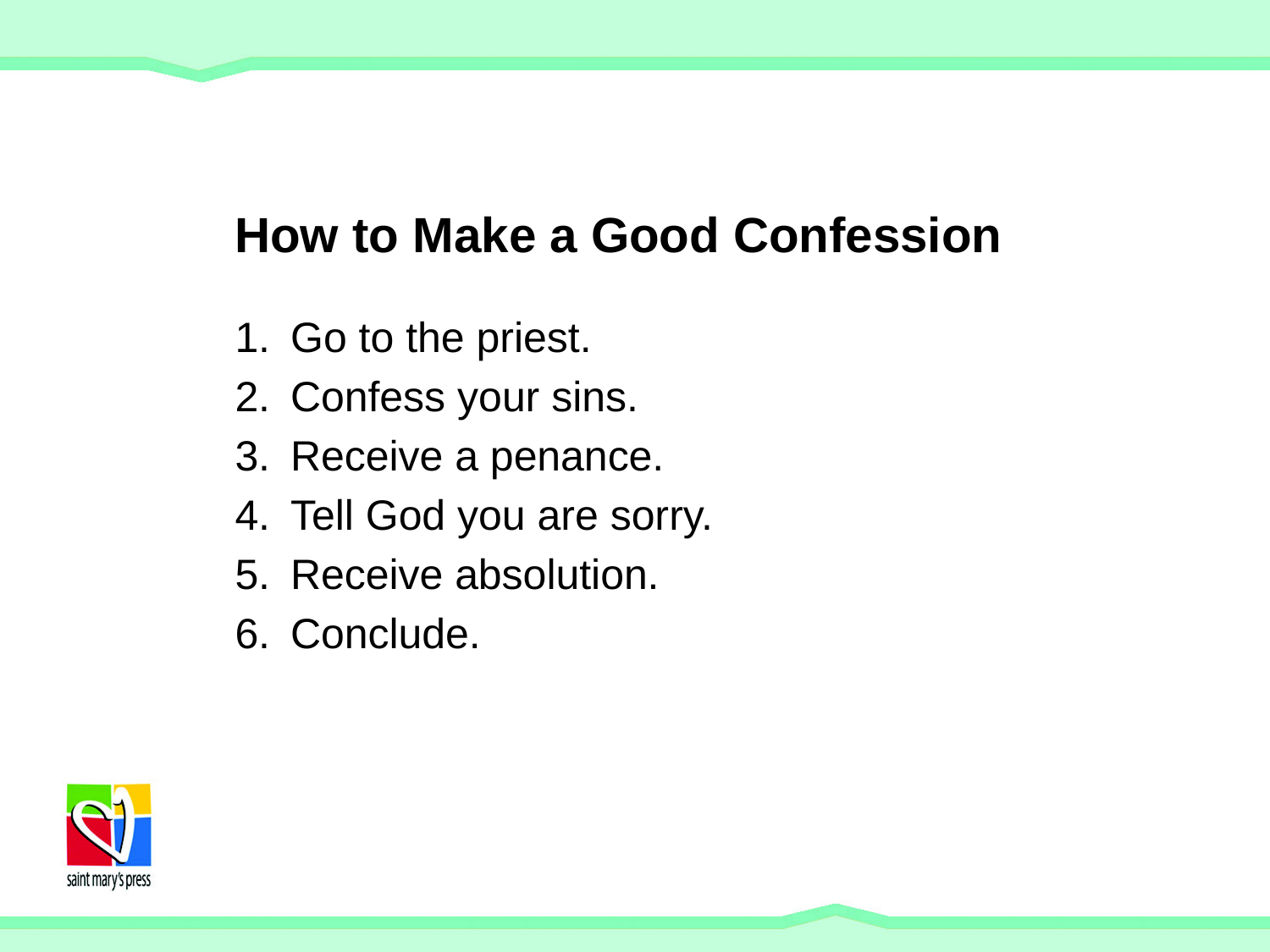

# How to Make a Good Confession
Go to the priest.
Confess your sins.
Receive a penance.
Tell God you are sorry.
Receive absolution.
Conclude.